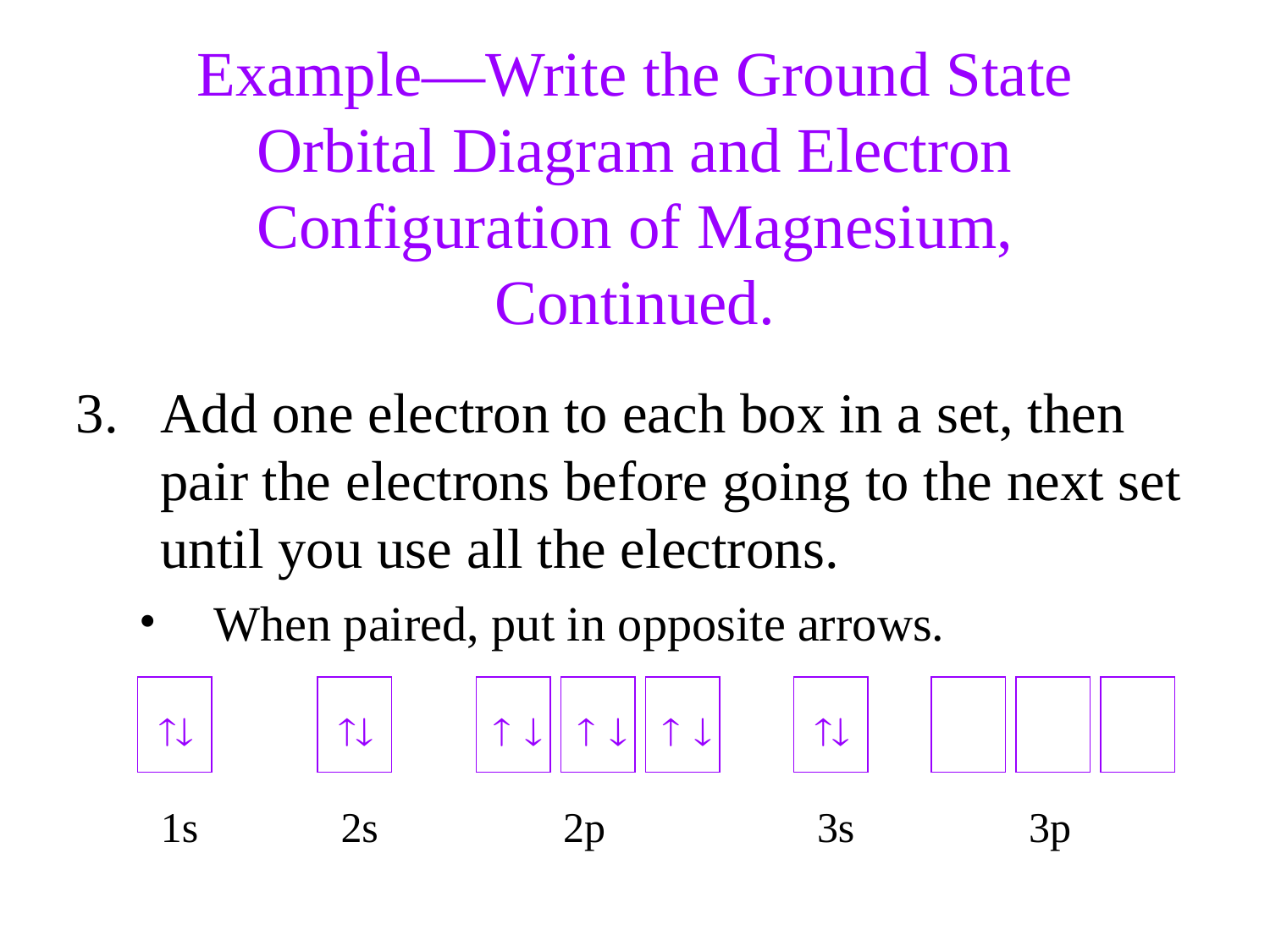

Example—Write the Ground State Orbital Diagram and Electron Configuration of Magnesium, Continued.
Add one electron to each box in a set, then pair the electrons before going to the next set until you use all the electrons.
When paired, put in opposite arrows.

↑↓
↑↓
↑
↓
↑
↓
↑
↓
↑↓
1s
2s
2p
3s
3p